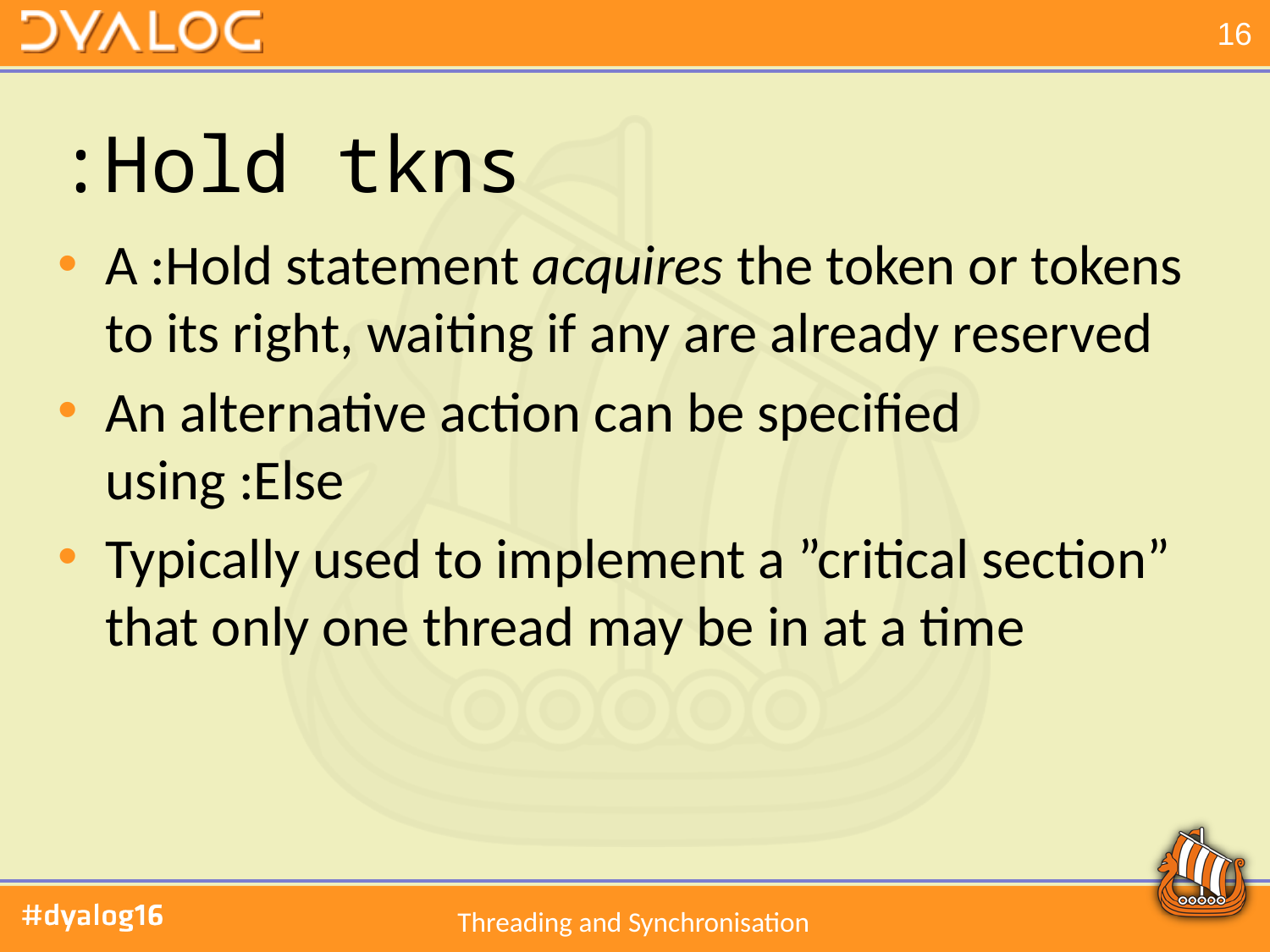

# :Hold tkns
A :Hold statement acquires the token or tokens to its right, waiting if any are already reserved
An alternative action can be specified using :Else
Typically used to implement a ”critical section” that only one thread may be in at a time
Threading and Synchronisation